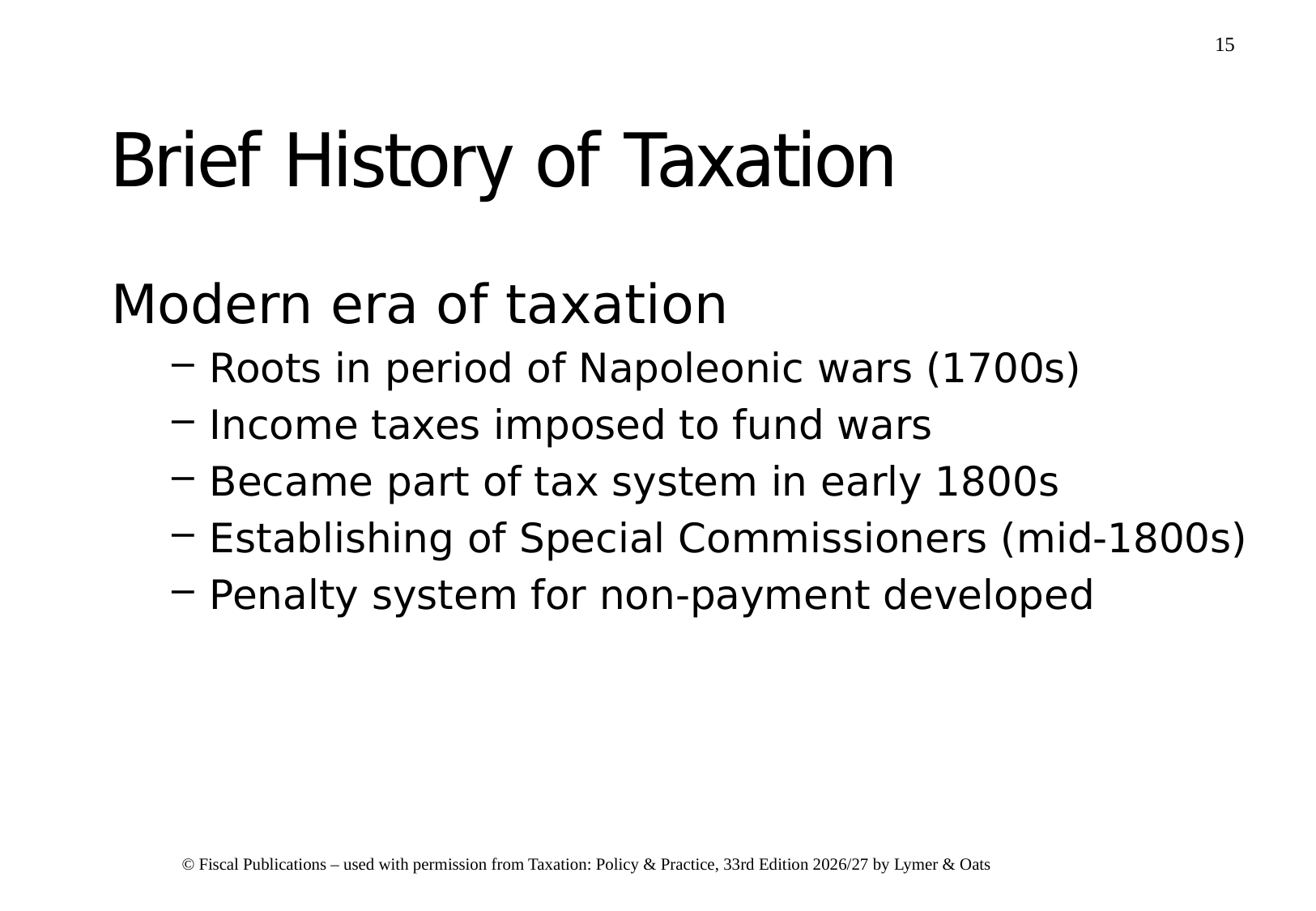

# Brief History of Taxation
Modern era of taxation
Roots in period of Napoleonic wars (1700s)
Income taxes imposed to fund wars
Became part of tax system in early 1800s
Establishing of Special Commissioners (mid-1800s)
Penalty system for non-payment developed